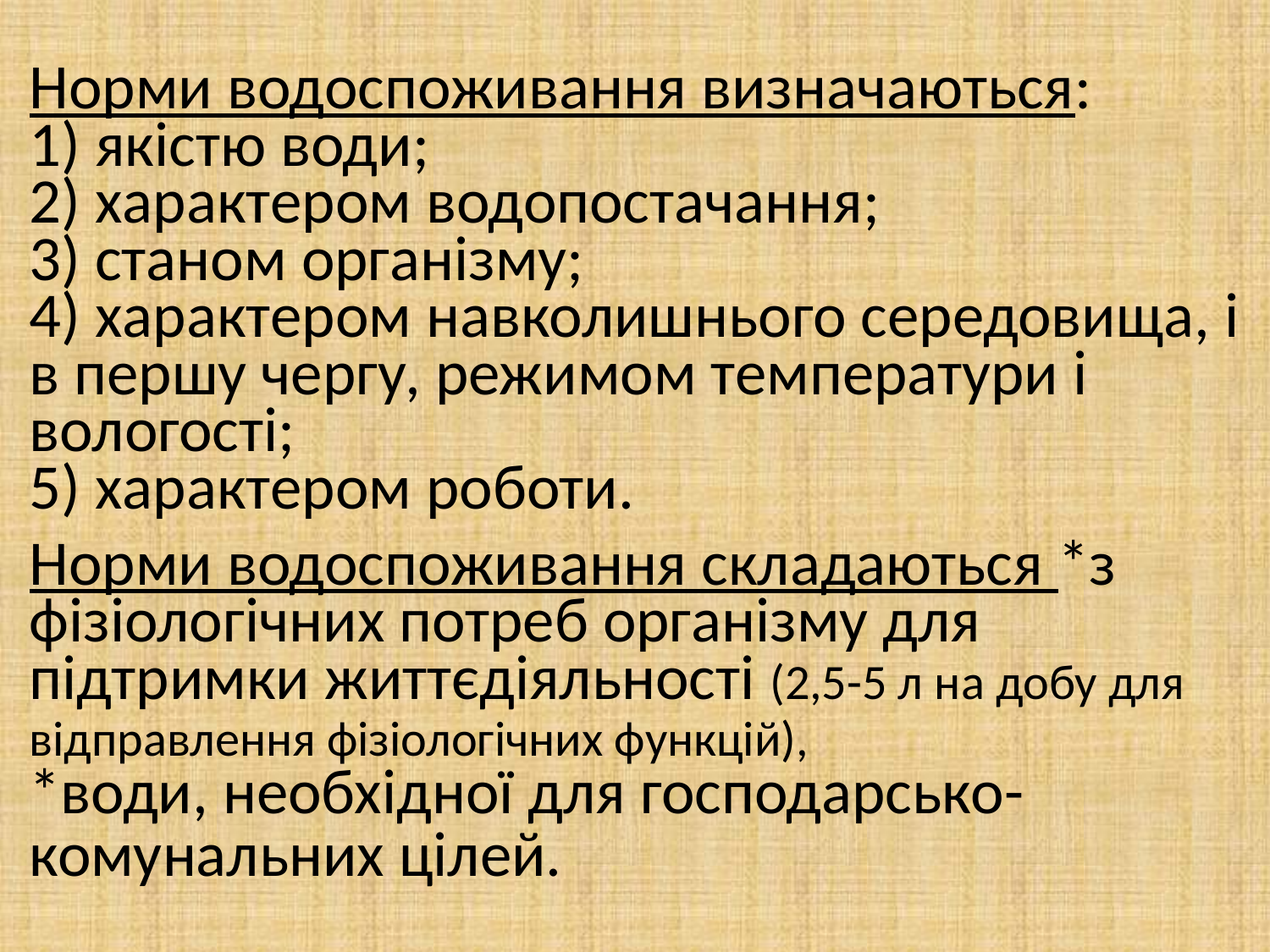

# Норми водоспоживання визначаються: 1) якістю води; 2) характером водопостачання; 3) станом організму; 4) характером навколишнього середовища, і в першу чергу, режимом температури і вологості; 5) характером роботи. Норми водоспоживання складаються *з фізіологічних потреб організму для підтримки життєдіяльності (2,5-5 л на добу для відправлення фізіологічних функцій), *води, необхідної для господарсько-комунальних цілей.